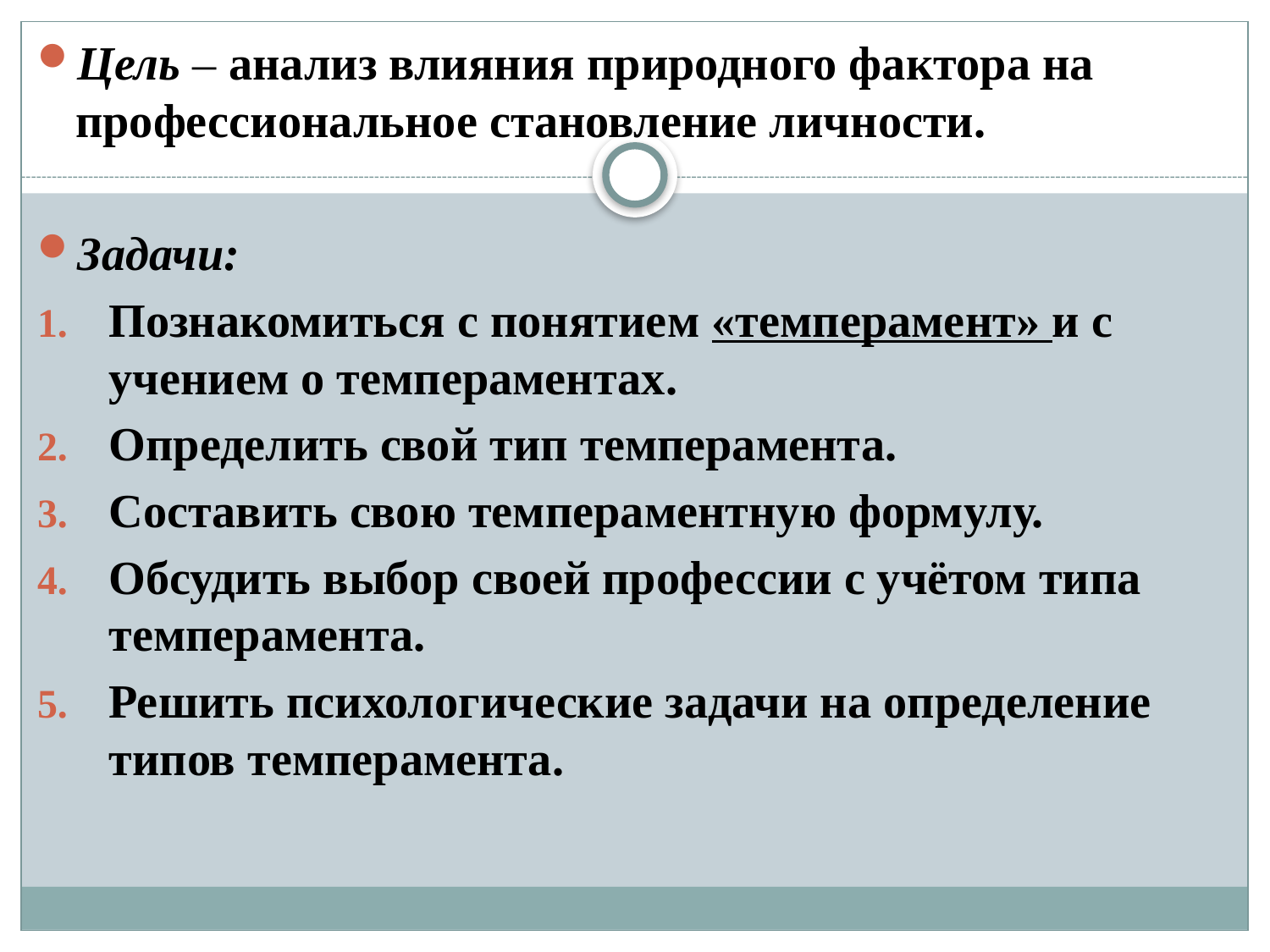

Цель – анализ влияния природного фактора на профессиональное становление личности.

Задачи:
Познакомиться с понятием «темперамент» и с учением о темпераментах.
Определить свой тип темперамента.
Составить свою темпераментную формулу.
Обсудить выбор своей профессии с учётом типа темперамента.
Решить психологические задачи на определение типов темперамента.